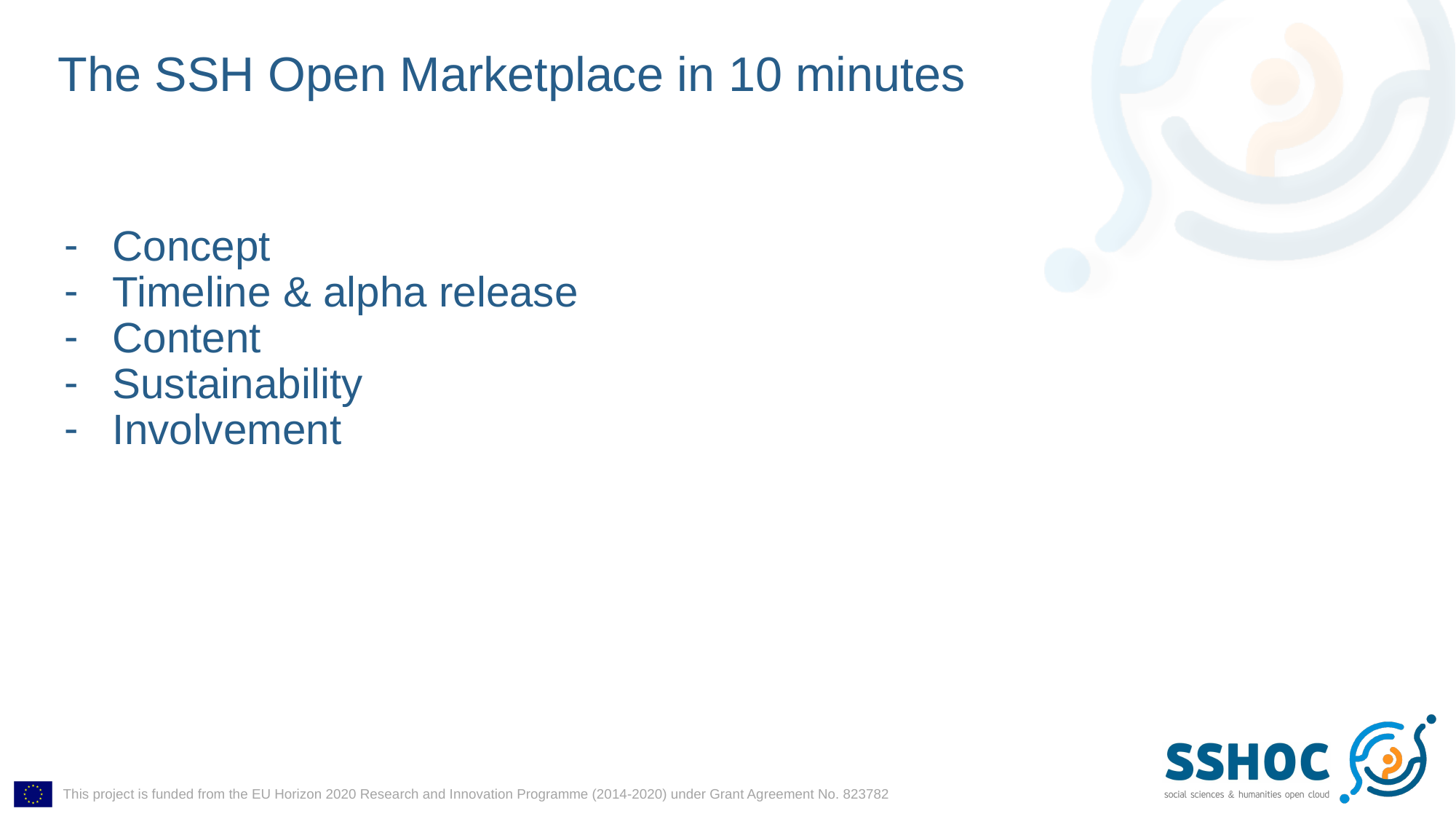

# The SSH Open Marketplace in 10 minutes
Concept
Timeline & alpha release
Content
Sustainability
Involvement